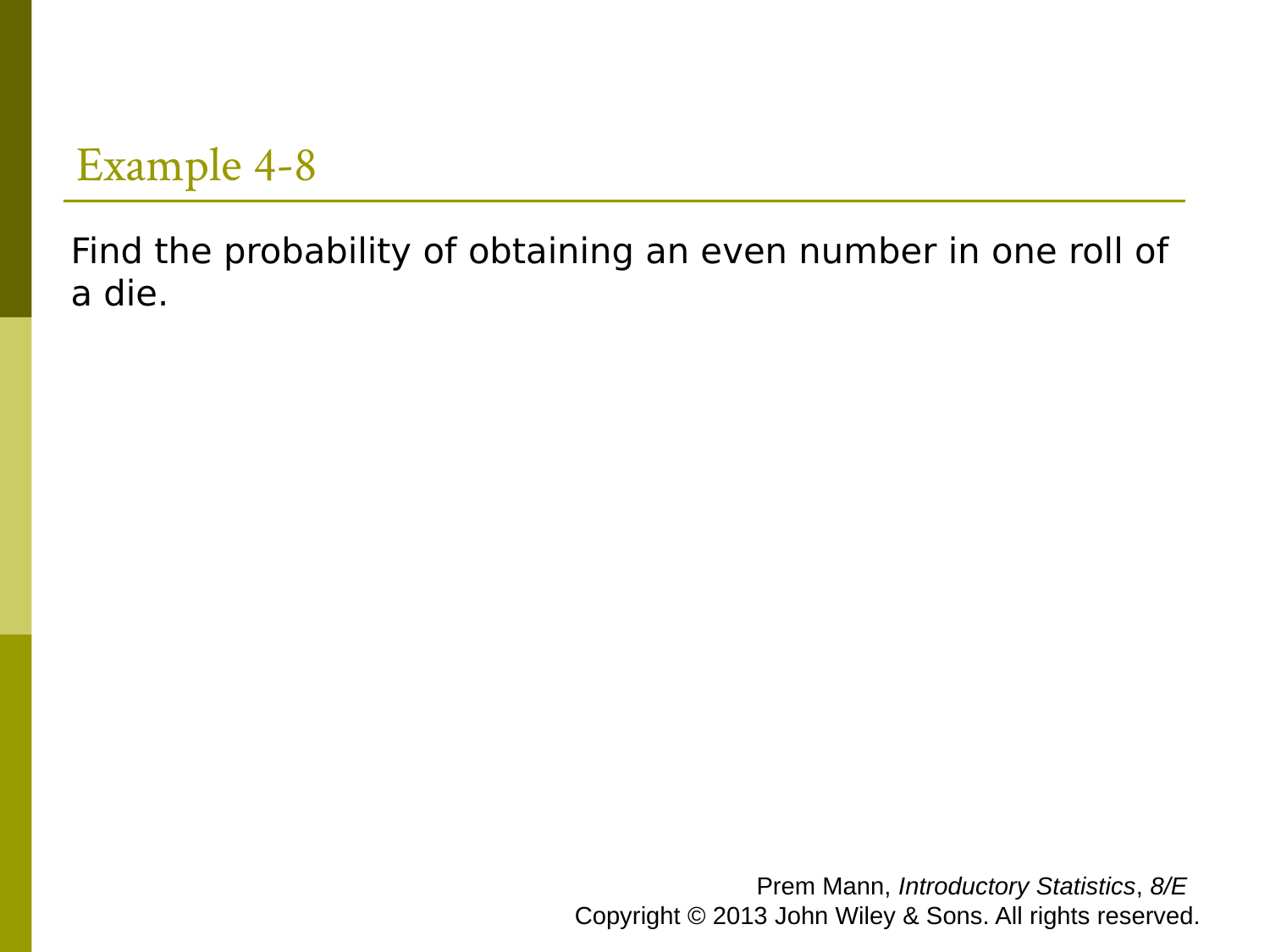

# Example 4-8
Find the probability of obtaining an even number in one roll of a die.
                          Prem Mann, Introductory Statistics, 8/E Copyright © 2013 John Wiley & Sons. All rights reserved.